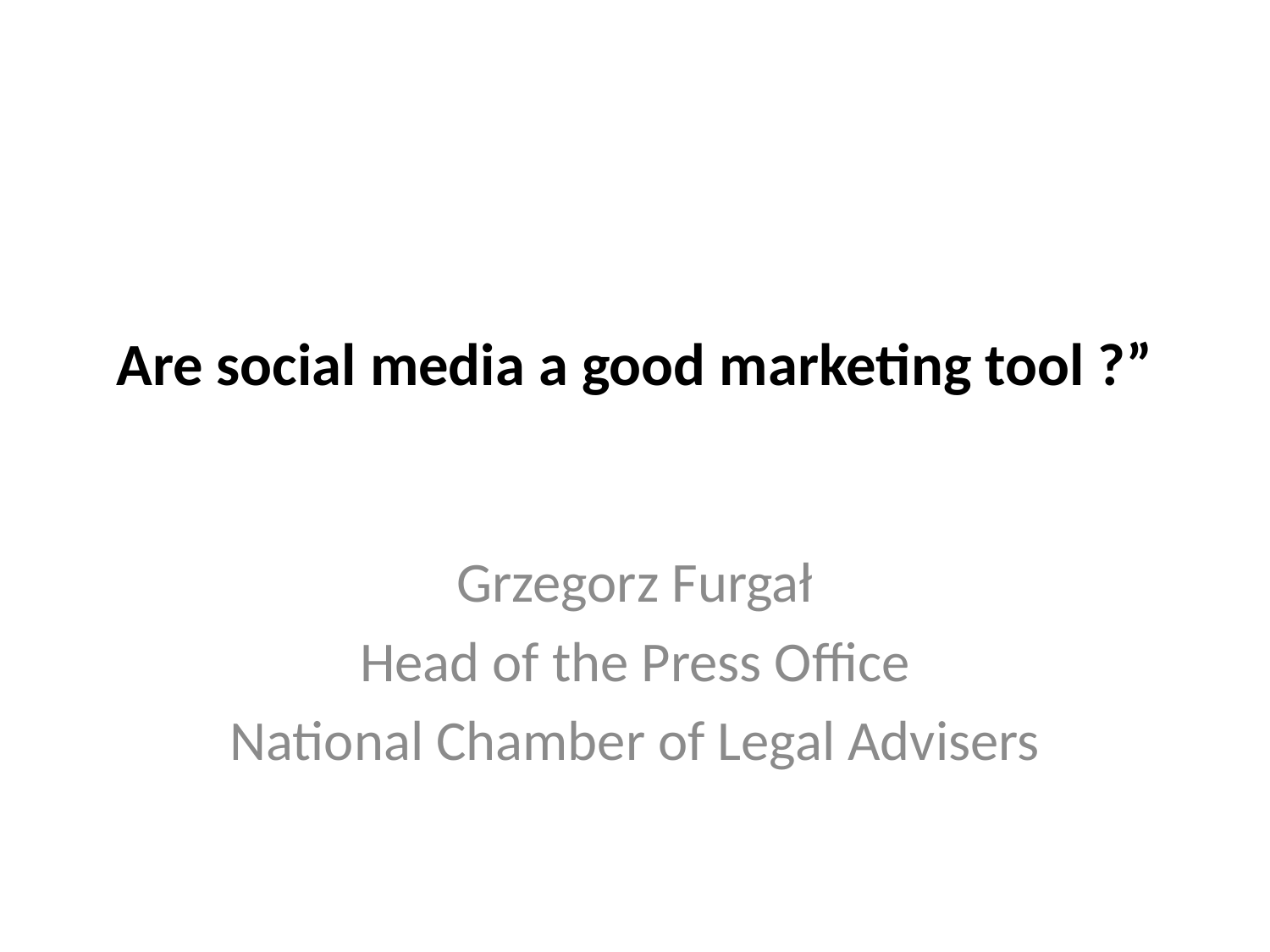

# Are social media a good marketing tool ?”
Grzegorz Furgał
Head of the Press Office
National Chamber of Legal Advisers